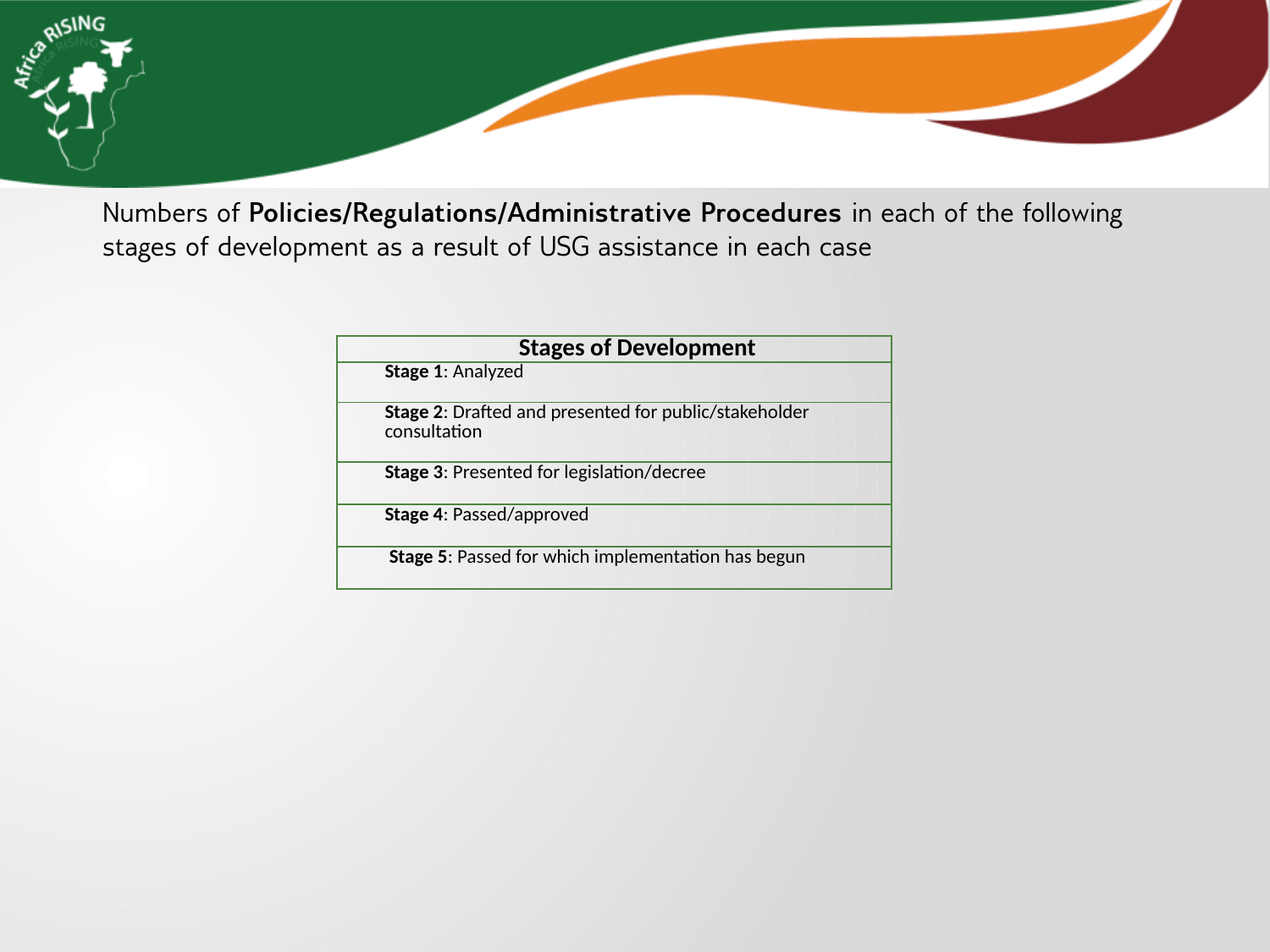

Numbers of Policies/Regulations/Administrative Procedures in each of the following stages of development as a result of USG assistance in each case
| Stages of Development |
| --- |
| Stage 1: Analyzed |
| Stage 2: Drafted and presented for public/stakeholder consultation |
| Stage 3: Presented for legislation/decree |
| Stage 4: Passed/approved |
| Stage 5: Passed for which implementation has begun |